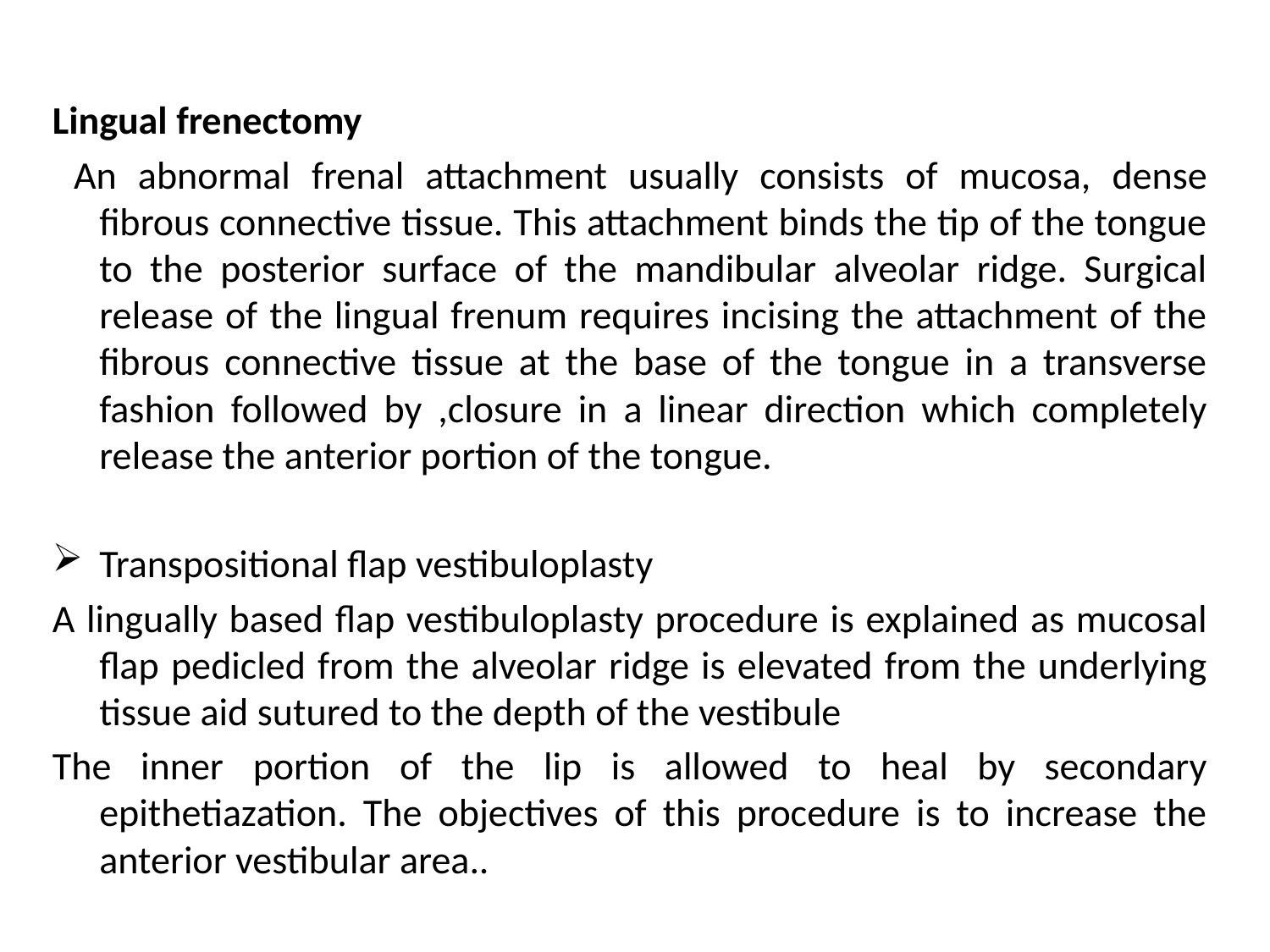

Lingual frenectomy
 An abnormal frenal attachment usually consists of mucosa, dense fibrous connective tissue. This attachment binds the tip of the tongue to the posterior surface of the mandibular alveolar ridge. Surgical release of the lingual frenum requires incising the attachment of the fibrous connective tissue at the base of the tongue in a transverse fashion followed by ,closure in a linear direction which completely release the anterior portion of the tongue.

Transpositional flap vestibuloplasty
A lingually based flap vestibuloplasty procedure is explained as mucosal flap pedicled from the alveolar ridge is elevated from the underlying tissue aid sutured to the depth of the vestibule
The inner portion of the lip is allowed to heal by secondary epithetiazation. The objectives of this procedure is to increase the anterior vestibular area..